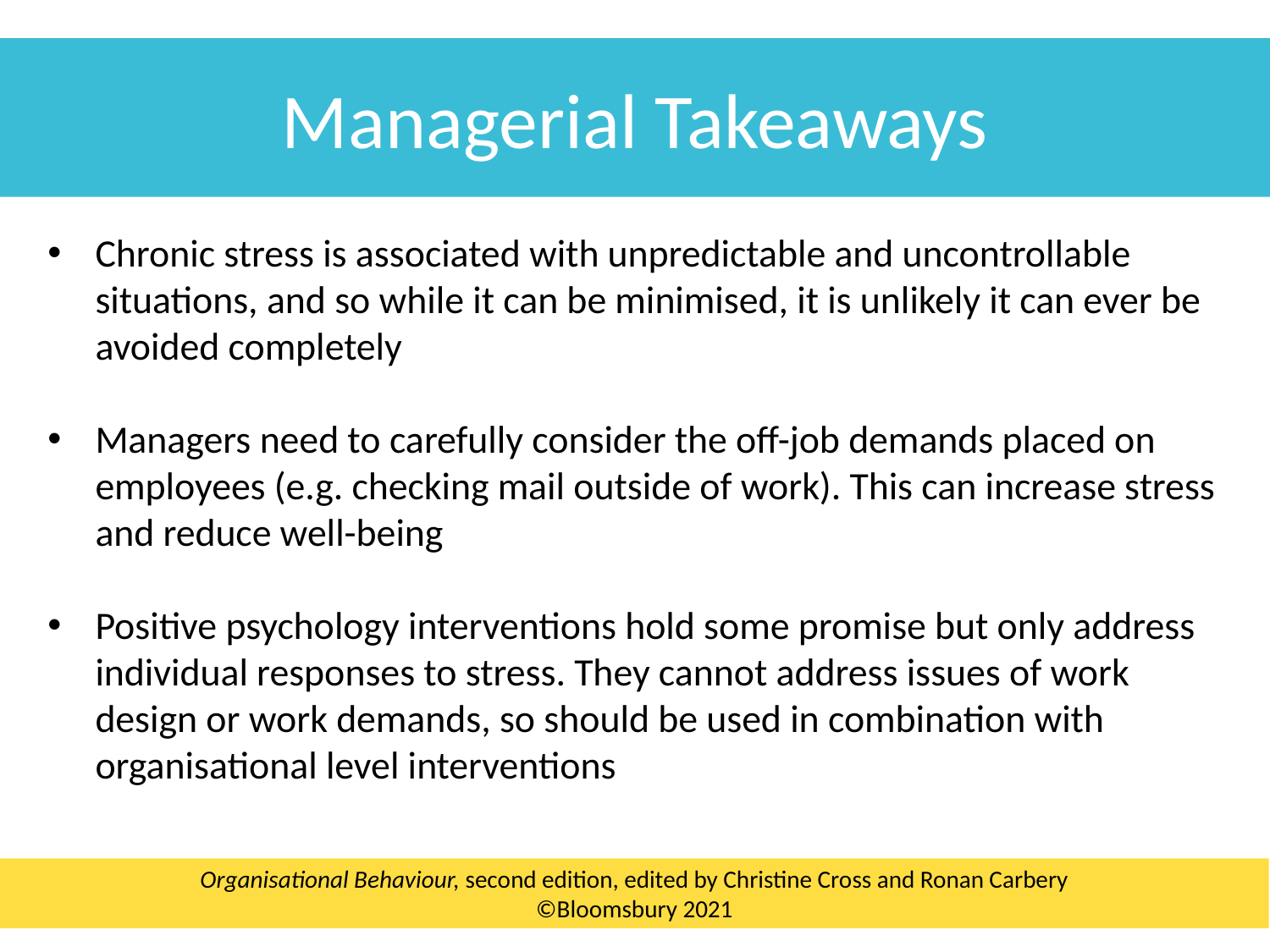

Managerial Takeaways
Chronic stress is associated with unpredictable and uncontrollable situations, and so while it can be minimised, it is unlikely it can ever be avoided completely

Managers need to carefully consider the off-job demands placed on employees (e.g. checking mail outside of work). This can increase stress and reduce well-being

Positive psychology interventions hold some promise but only address individual responses to stress. They cannot address issues of work design or work demands, so should be used in combination with organisational level interventions